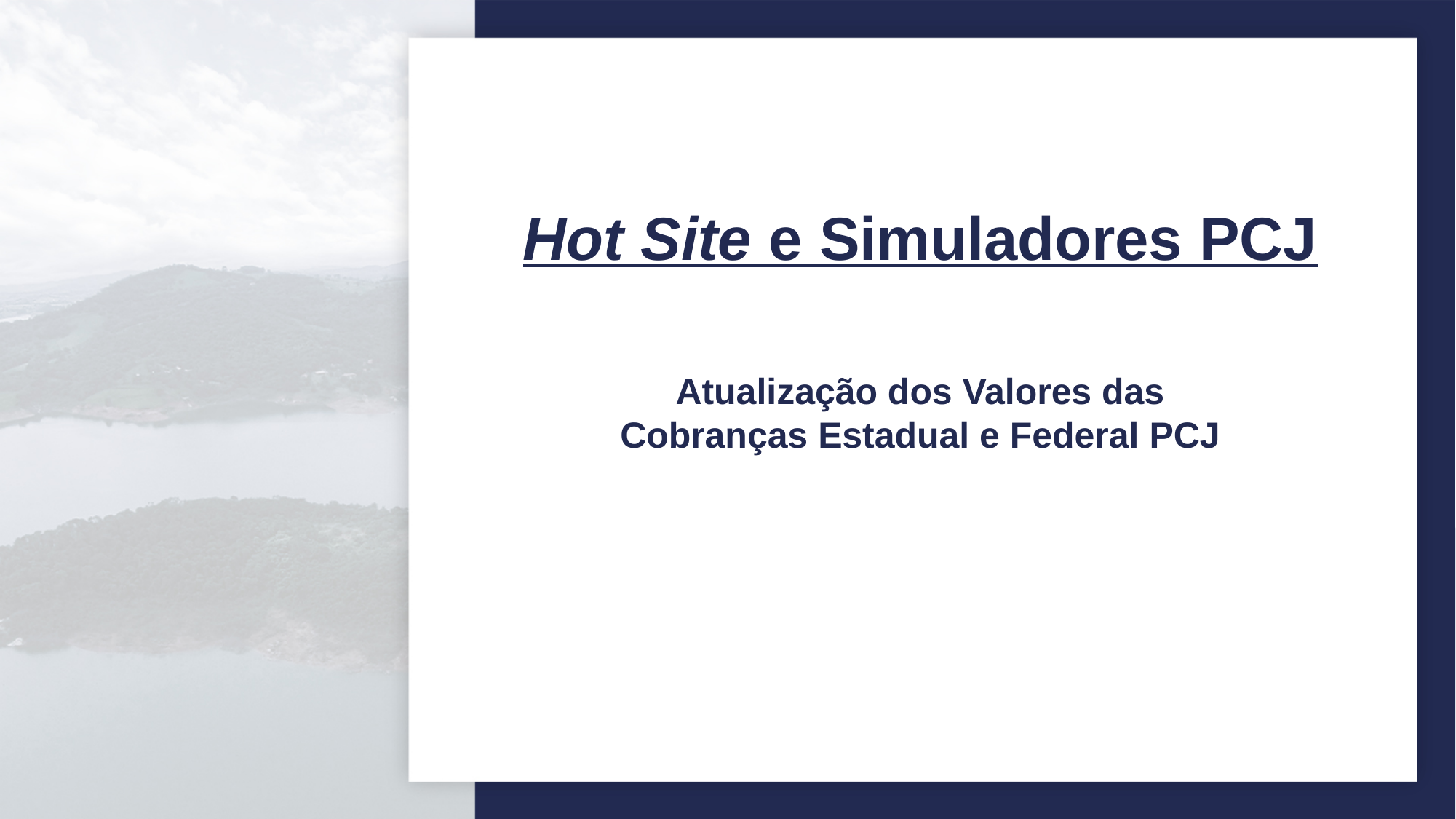

Hot Site e Simuladores PCJ
Atualização dos Valores das Cobranças Estadual e Federal PCJ